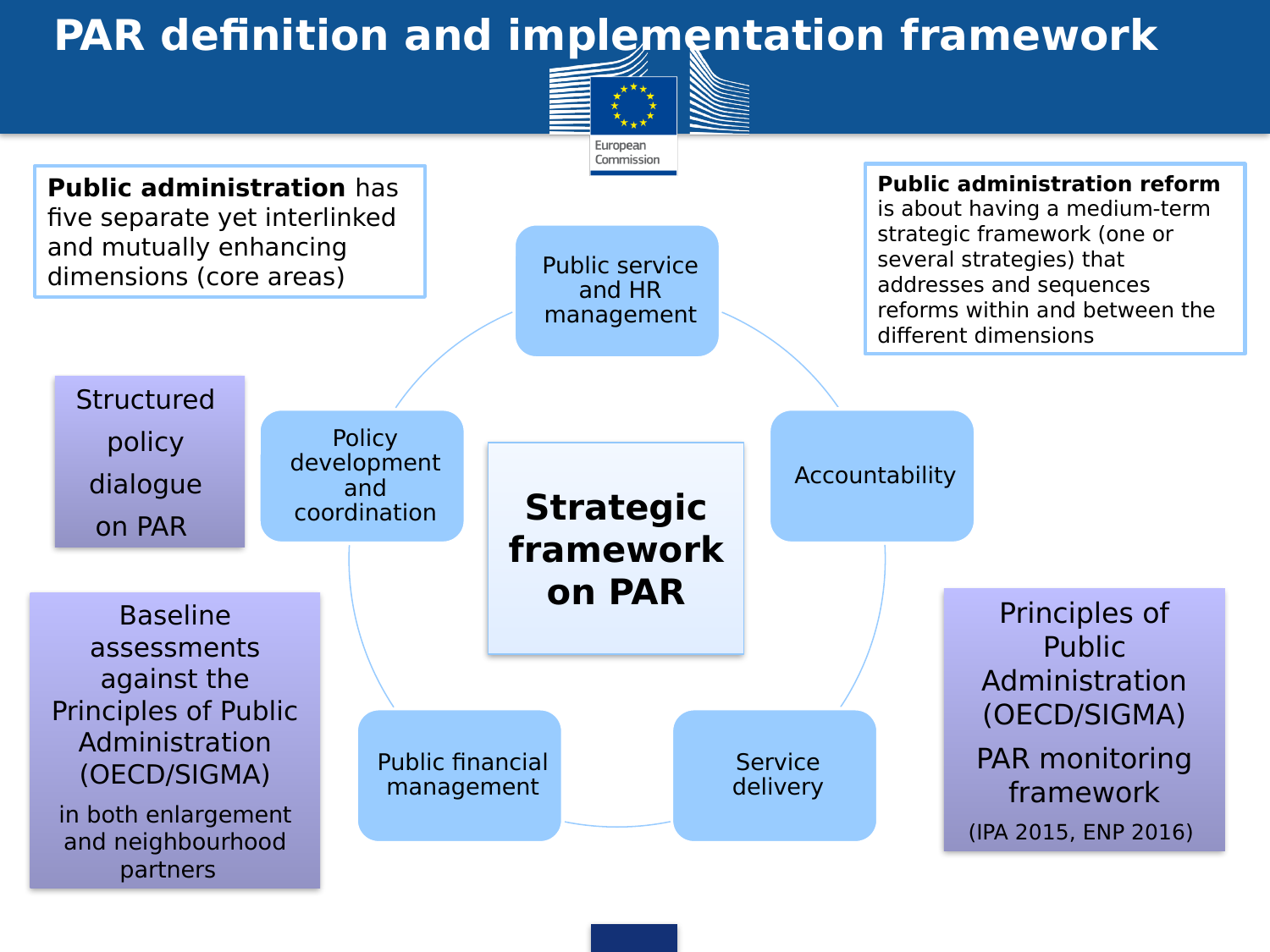

# PAR definition and implementation framework
Public administration reform is about having a medium-term strategic framework (one or several strategies) that addresses and sequences reforms within and between the different dimensions
Public administration has five separate yet interlinked and mutually enhancing dimensions (core areas)
Public service and HR management
Accountability
Service delivery
Public financial management
Policy development and coordination
Structured
policy
dialogue
on PAR

Strategic framework on PAR

Principles of Public Administration (OECD/SIGMA)
PAR monitoring framework
(IPA 2015, ENP 2016)
Baseline assessments against the Principles of Public Administration (OECD/SIGMA)
in both enlargement and neighbourhood partners